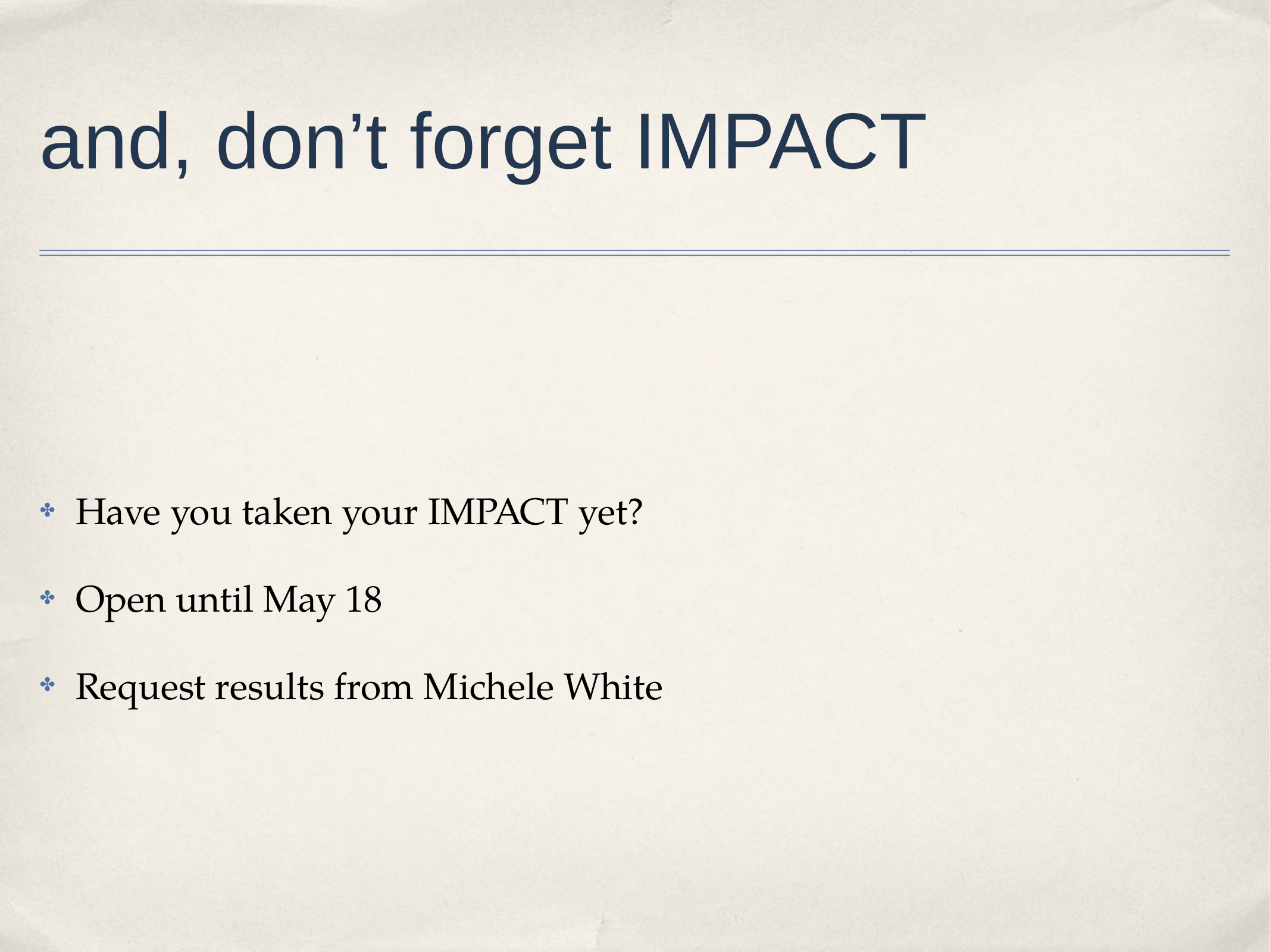

# and, don’t forget IMPACT
Have you taken your IMPACT yet?
Open until May 18
Request results from Michele White